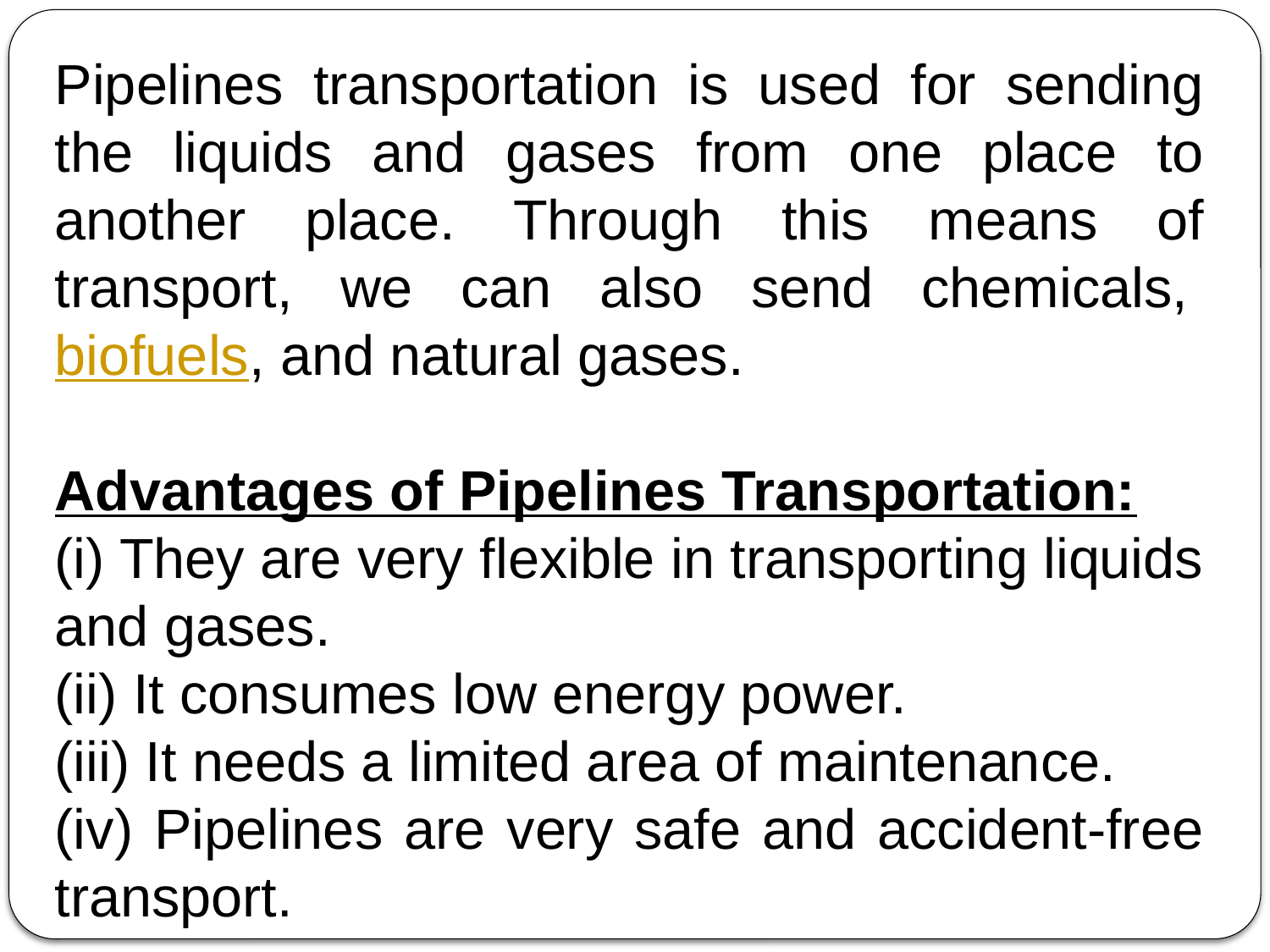

Pipelines transportation is used for sending the liquids and gases from one place to another place. Through this means of transport, we can also send chemicals, biofuels, and natural gases.

Advantages of Pipelines Transportation:
(i) They are very flexible in transporting liquids and gases.
(ii) It consumes low energy power.
(iii) It needs a limited area of maintenance.
(iv) Pipelines are very safe and accident-free transport.